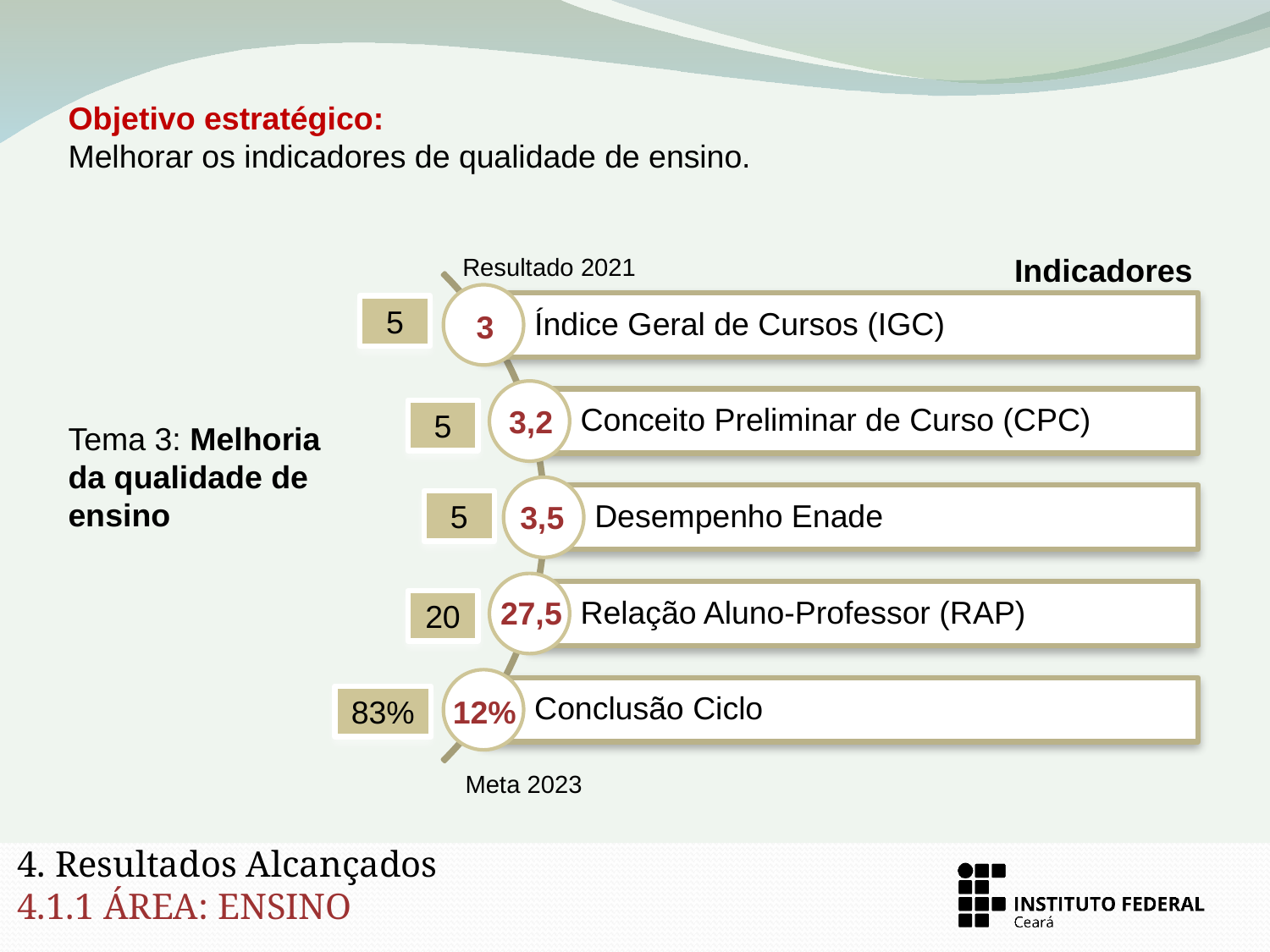

Objetivo estratégico:
Melhorar os indicadores de qualidade de ensino.

Indicadores
Resultado 2021
Índice Geral de Cursos (IGC)
Conceito Preliminar de Curso (CPC)
Desempenho Enade
Relação Aluno-Professor (RAP)
Conclusão Ciclo
5
3
3,2
5
Tema 3: Melhoria da qualidade de ensino
5
3,5
27,5
20
12%
83%
Meta 2023
4. Resultados Alcançados
4.1.1 ÁREA: ENSINO